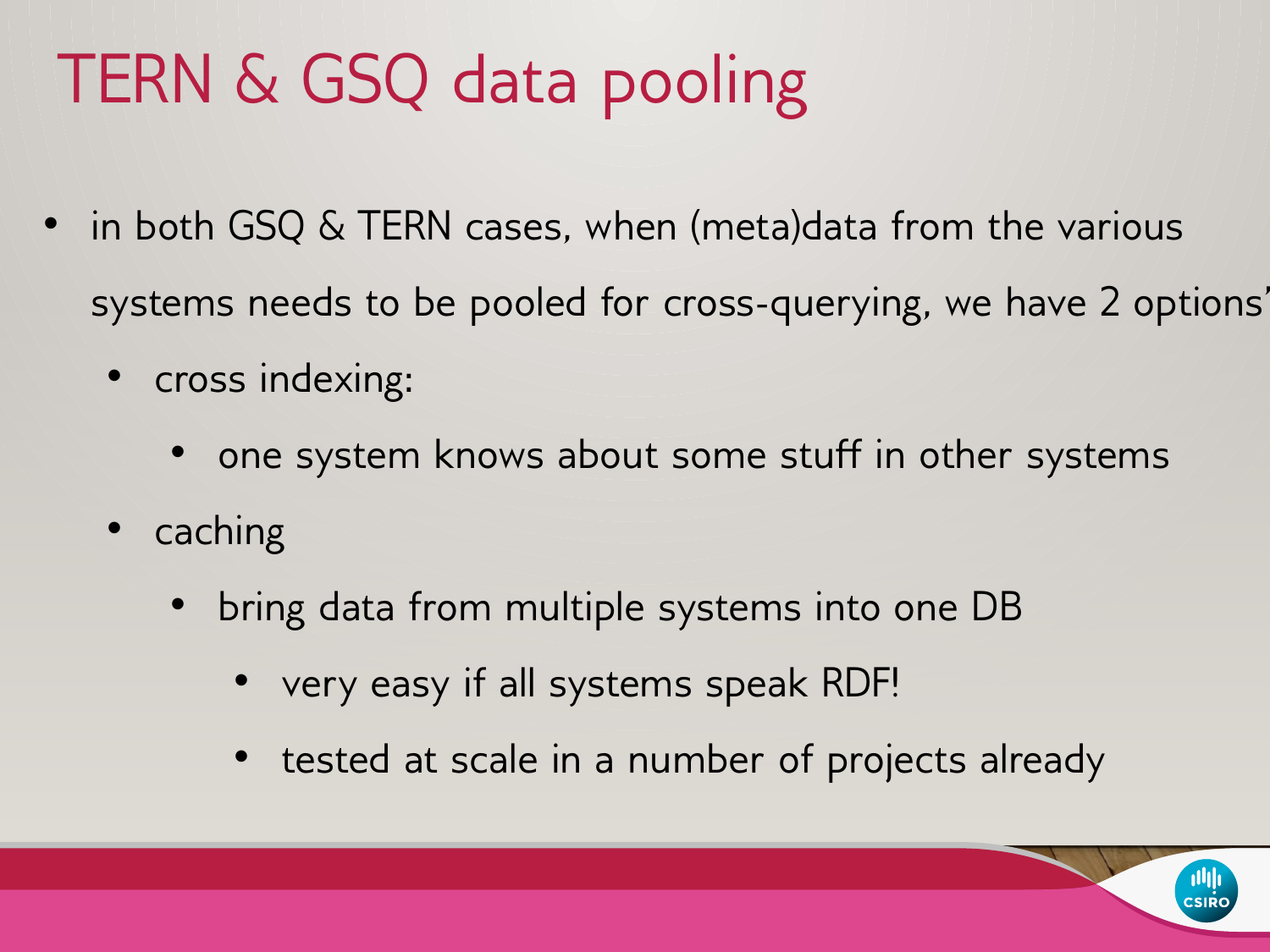

TERN & GSQ data pooling
in both GSQ & TERN cases, when (meta)data from the various
systems needs to be pooled for cross-querying, we have 2 options”
cross indexing:
one system knows about some stuff in other systems
caching
bring data from multiple systems into one DB
very easy if all systems speak RDF!
tested at scale in a number of projects already